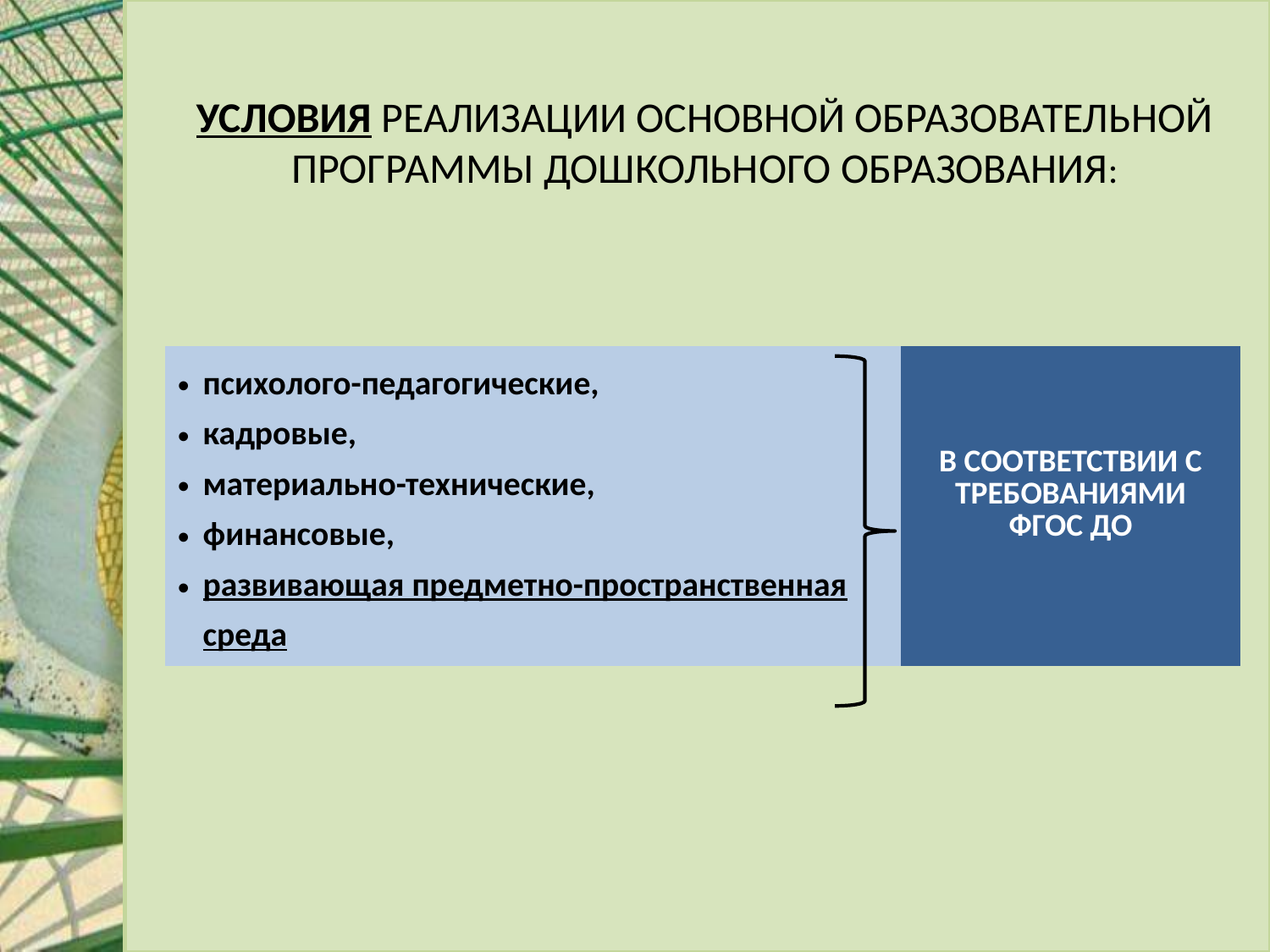

# Условия реализации основной образовательной программы дошкольного образования:

| психолого-педагогические, кадровые, материально-технические, финансовые, развивающая предметно-пространственная среда | В СООТВЕТСТВИИ С ТРЕБОВАНИЯМИ ФГОС ДО |
| --- | --- |